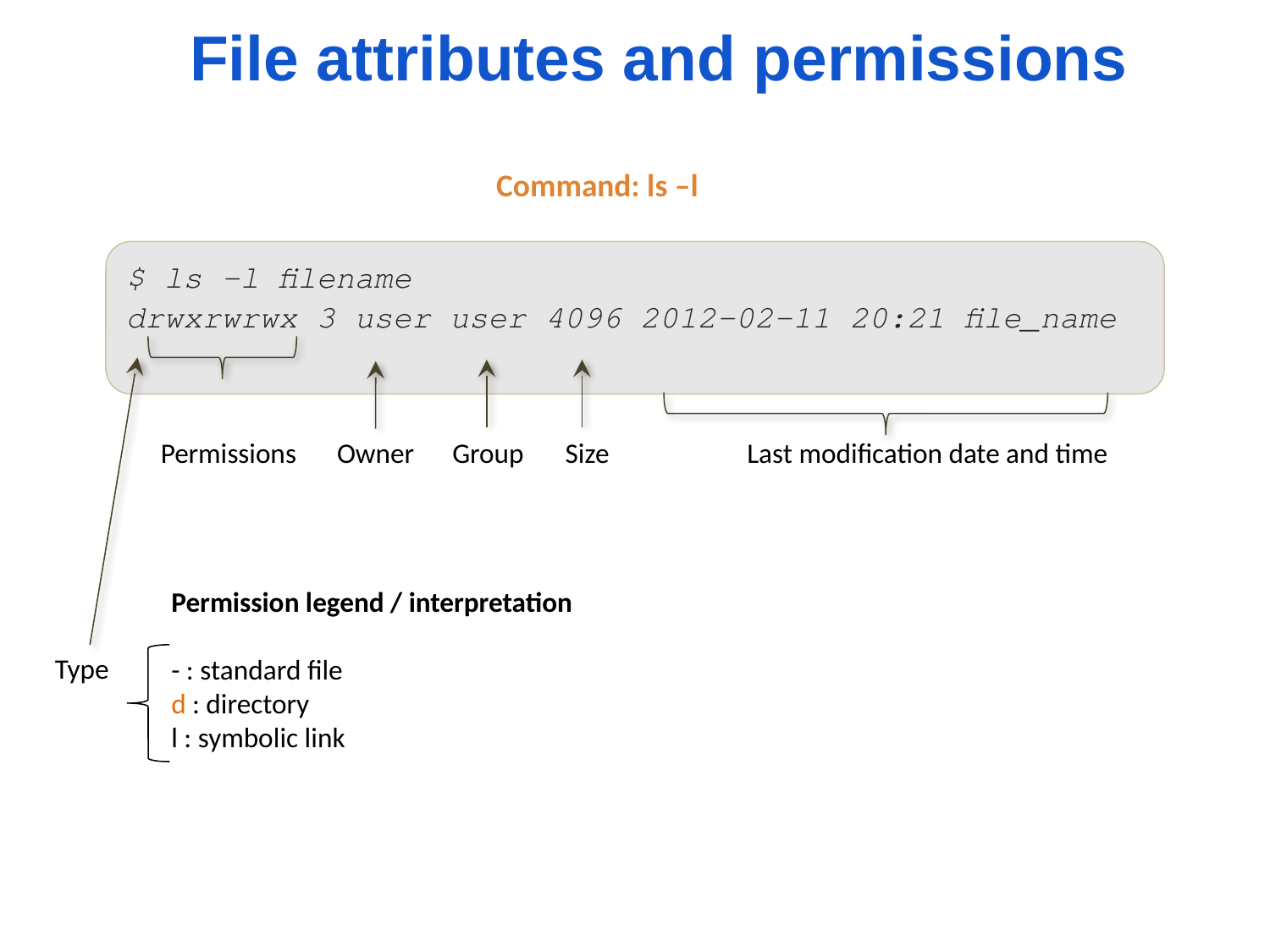

File attributes and permissions
Command: ls –l

$ ls –l filename
drwxrwrwx 3 user user 4096 2012-02-11 20:21 file_name

Owner
Group
Size
Last modification date and time
Permissions
Permission legend / interpretation

- : standard file
d : directory
l : symbolic link
Type